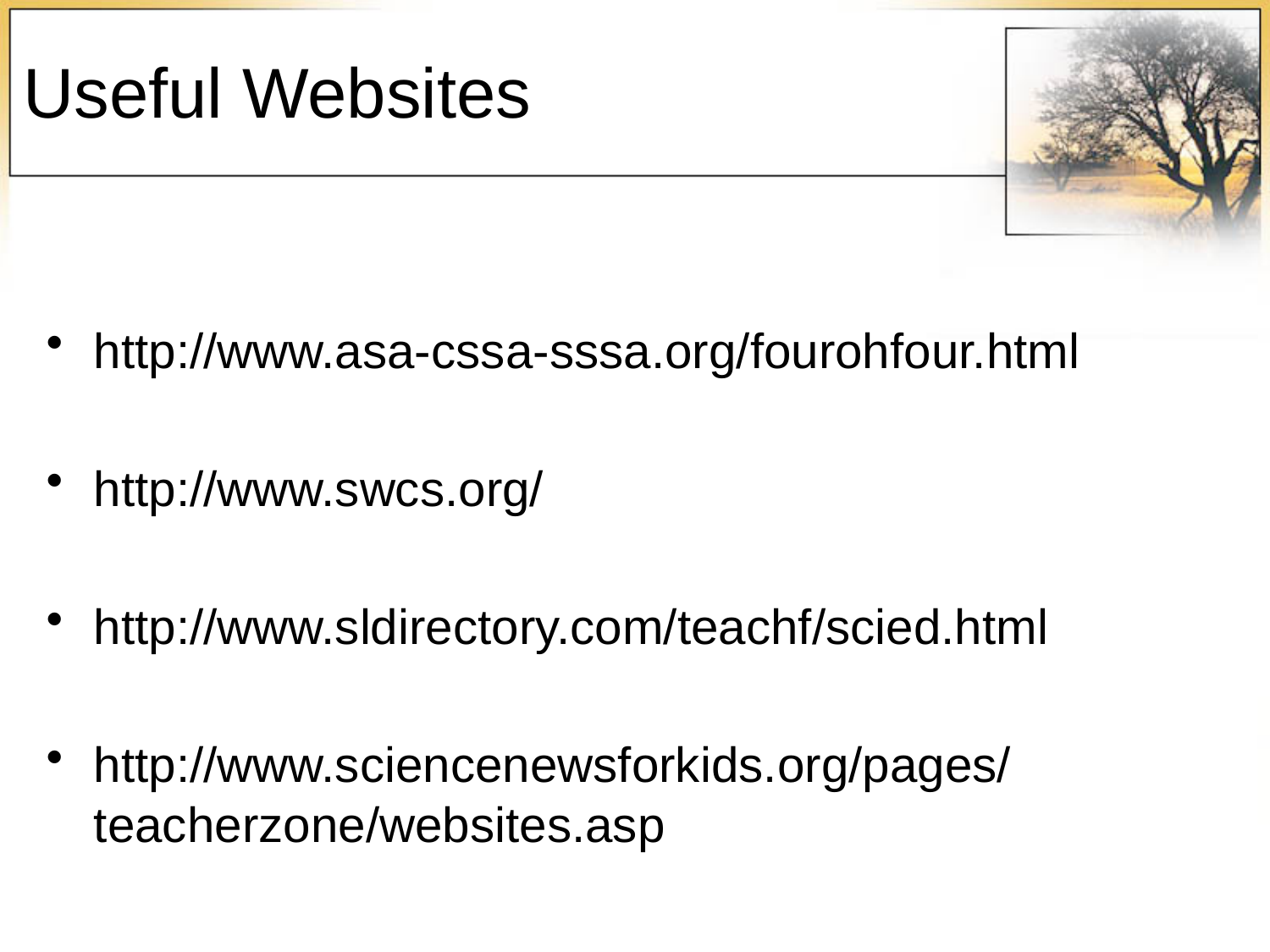

# Useful Websites

http://www.asa-cssa-sssa.org/fourohfour.html

http://www.swcs.org/

http://www.sldirectory.com/teachf/scied.html

http://www.sciencenewsforkids.org/pages/teacherzone/websites.asp